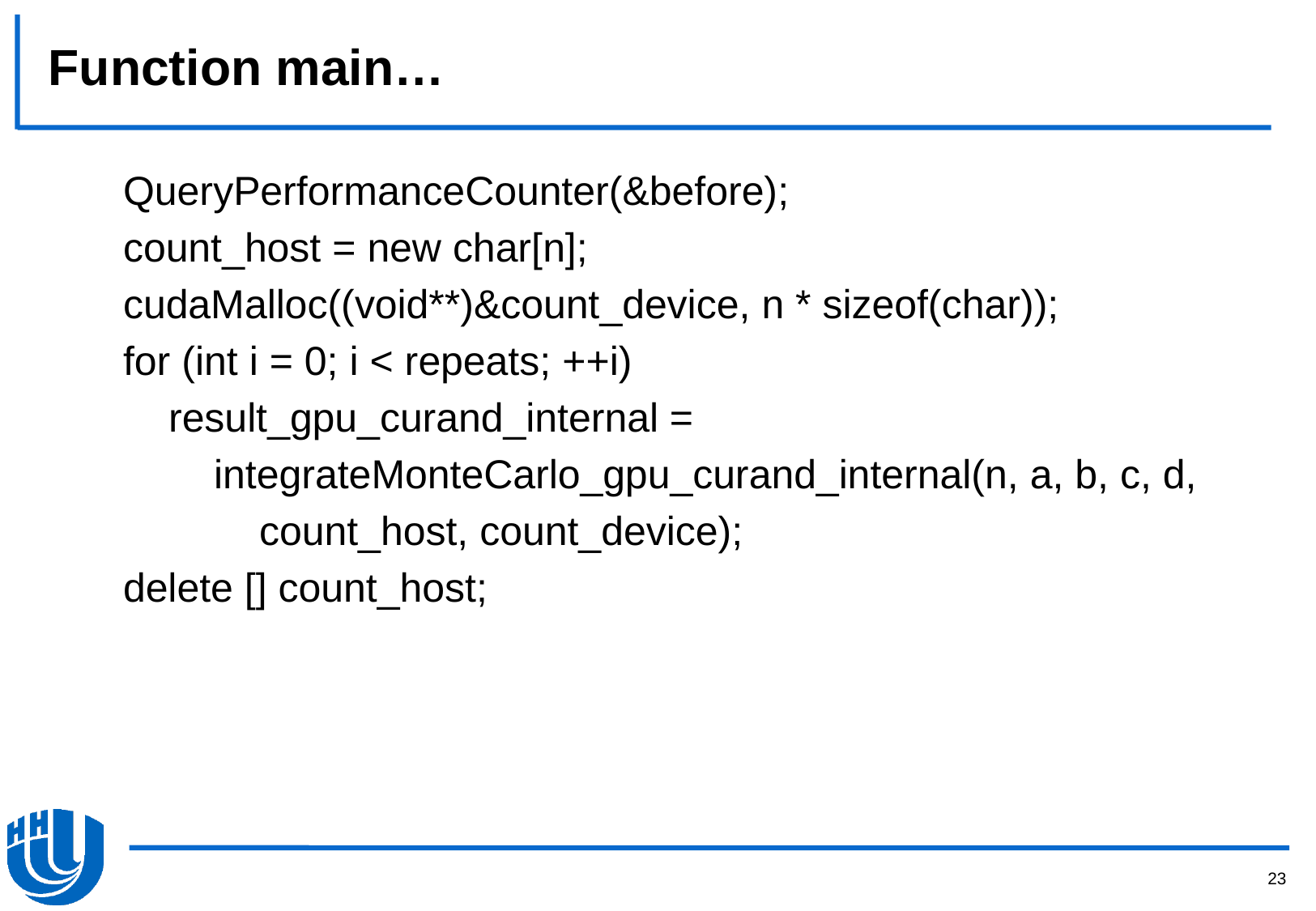

# Function main…
    QueryPerformanceCounter(&before);
    count_host = new char[n];
    cudaMalloc((void**)&count_device, n * sizeof(char));
    for (int i = 0; i < repeats; ++i)
        result_gpu_curand_internal =
            integrateMonteCarlo_gpu_curand_internal(n, a, b, c, d,
                count_host, count_device);
    delete [] count_host;
23